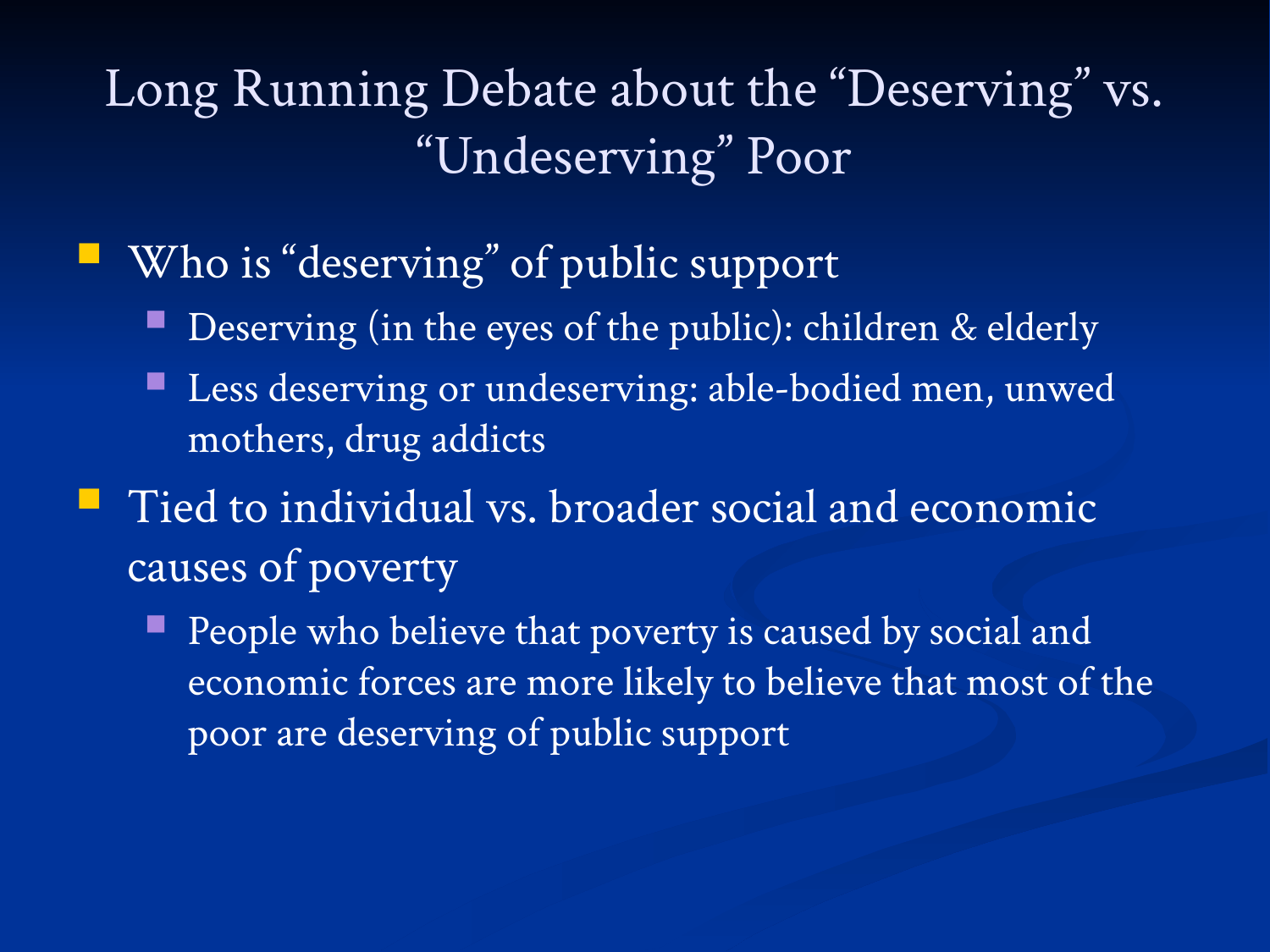

# Long Running Debate about the “Deserving” vs. “Undeserving” Poor
Who is “deserving” of public support
Deserving (in the eyes of the public): children & elderly
Less deserving or undeserving: able-bodied men, unwed mothers, drug addicts
Tied to individual vs. broader social and economic causes of poverty
People who believe that poverty is caused by social and economic forces are more likely to believe that most of the poor are deserving of public support